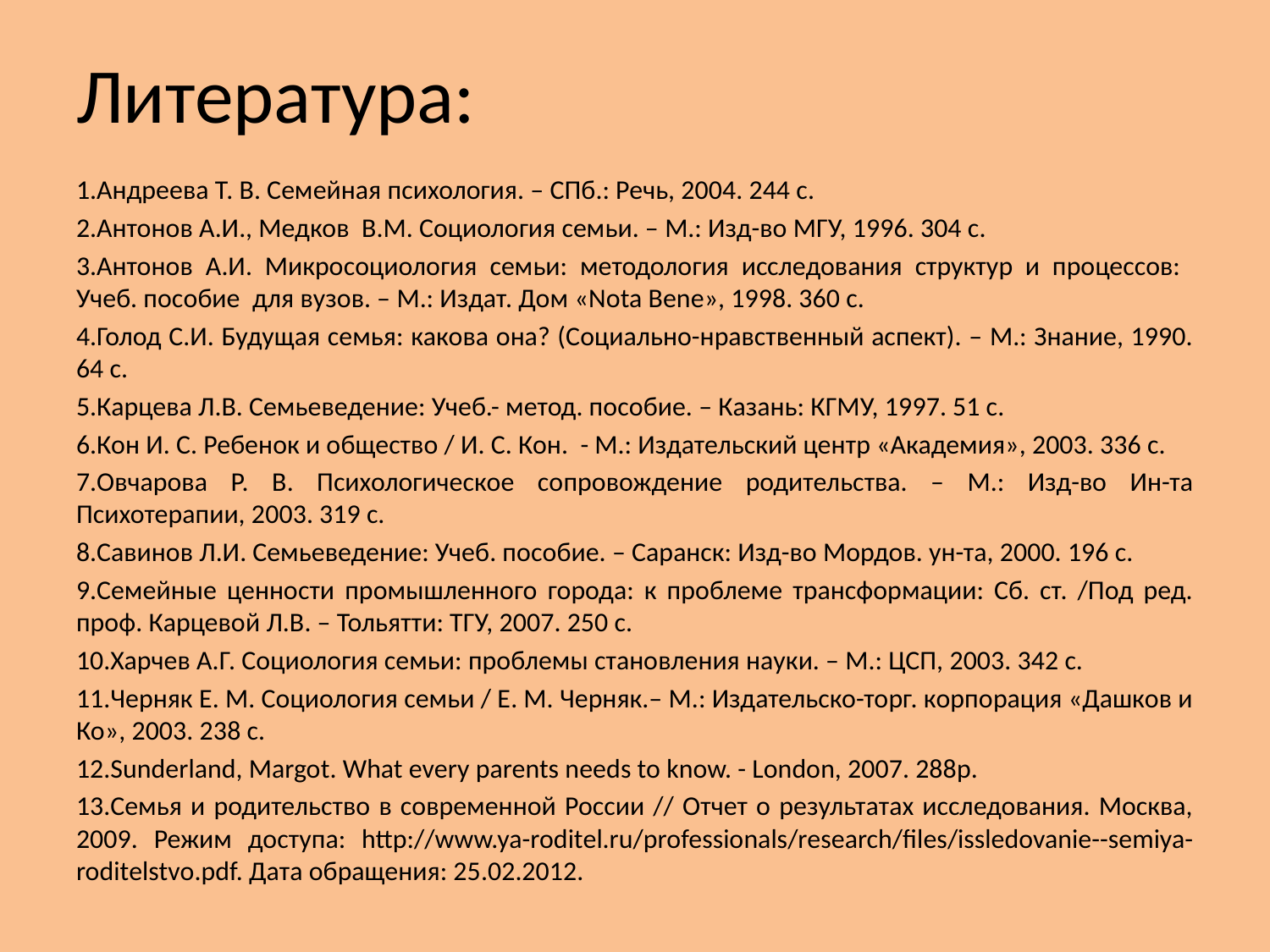

# Литература:
1.Андреева Т. В. Семейная психология. – СПб.: Речь, 2004. 244 с.
2.Антонов А.И., Медков  В.М. Социология семьи. – М.: Изд-во МГУ, 1996. 304 с.
3.Антонов А.И. Микросоциология семьи: методология исследования структур и процессов:  Учеб. пособие  для вузов. – М.: Издат. Дом «Nota Bene», 1998. 360 с.
4.Голод С.И. Будущая семья: какова она? (Социально-нравственный аспект). – М.: Знание, 1990. 64 с.
5.Карцева Л.В. Семьеведение: Учеб.- метод. пособие. – Казань: КГМУ, 1997. 51 с.
6.Кон И. С. Ребенок и общество / И. С. Кон.  - М.: Издательский центр «Академия», 2003. 336 с.
7.Овчарова Р. В. Психологическое сопровождение родительства. – М.: Изд-во Ин-та Психотерапии, 2003. 319 с.
8.Савинов Л.И. Семьеведение: Учеб. пособие. – Саранск: Изд-во Мордов. ун-та, 2000. 196 с.
9.Семейные ценности промышленного города: к проблеме трансформации: Сб. ст. /Под ред. проф. Карцевой Л.В. – Тольятти: ТГУ, 2007. 250 с.
10.Харчев А.Г. Социология семьи: проблемы становления науки. – М.: ЦСП, 2003. 342 с.
11.Черняк Е. М. Социология семьи / Е. М. Черняк.– М.: Издательско-торг. корпорация «Дашков и Ко», 2003. 238 с.
12.Sunderland, Margot. What every parents needs to know. - London, 2007. 288p.
13.Семья и родительство в современной России // Отчет о результатах исследования. Москва, 2009. Режим доступа: http://www.ya-roditel.ru/professionals/research/files/issledovanie--semiya-roditelstvo.pdf. Дата обращения: 25.02.2012.